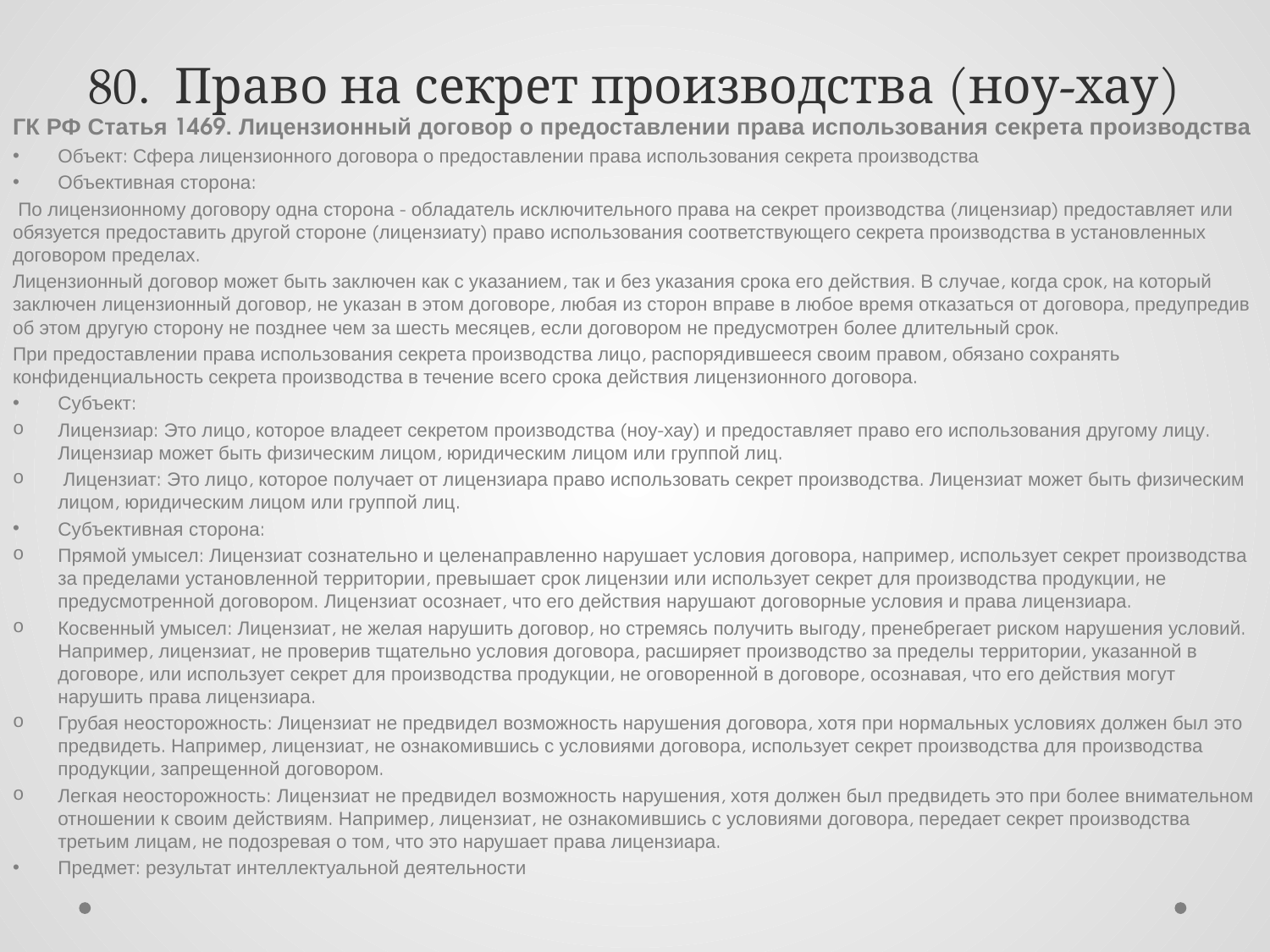

# 80.  Право на секрет производства (ноу-хау)
ГК РФ Статья 1469. Лицензионный договор о предоставлении права использования секрета производства
Объект: Сфера лицензионного договора о предоставлении права использования секрета производства
Объективная сторона:
 По лицензионному договору одна сторона - обладатель исключительного права на секрет производства (лицензиар) предоставляет или обязуется предоставить другой стороне (лицензиату) право использования соответствующего секрета производства в установленных договором пределах.
Лицензионный договор может быть заключен как с указанием, так и без указания срока его действия. В случае, когда срок, на который заключен лицензионный договор, не указан в этом договоре, любая из сторон вправе в любое время отказаться от договора, предупредив об этом другую сторону не позднее чем за шесть месяцев, если договором не предусмотрен более длительный срок.
При предоставлении права использования секрета производства лицо, распорядившееся своим правом, обязано сохранять конфиденциальность секрета производства в течение всего срока действия лицензионного договора.
Субъект:
Лицензиар: Это лицо, которое владеет секретом производства (ноу-хау) и предоставляет право его использования другому лицу. Лицензиар может быть физическим лицом, юридическим лицом или группой лиц.
 Лицензиат: Это лицо, которое получает от лицензиара право использовать секрет производства. Лицензиат может быть физическим лицом, юридическим лицом или группой лиц.
Субъективная сторона:
Прямой умысел: Лицензиат сознательно и целенаправленно нарушает условия договора, например, использует секрет производства за пределами установленной территории, превышает срок лицензии или использует секрет для производства продукции, не предусмотренной договором. Лицензиат осознает, что его действия нарушают договорные условия и права лицензиара.
Косвенный умысел: Лицензиат, не желая нарушить договор, но стремясь получить выгоду, пренебрегает риском нарушения условий. Например, лицензиат, не проверив тщательно условия договора, расширяет производство за пределы территории, указанной в договоре, или использует секрет для производства продукции, не оговоренной в договоре, осознавая, что его действия могут нарушить права лицензиара.
Грубая неосторожность: Лицензиат не предвидел возможность нарушения договора, хотя при нормальных условиях должен был это предвидеть. Например, лицензиат, не ознакомившись с условиями договора, использует секрет производства для производства продукции, запрещенной договором.
Легкая неосторожность: Лицензиат не предвидел возможность нарушения, хотя должен был предвидеть это при более внимательном отношении к своим действиям. Например, лицензиат, не ознакомившись с условиями договора, передает секрет производства третьим лицам, не подозревая о том, что это нарушает права лицензиара.
Предмет: результат интеллектуальной деятельности